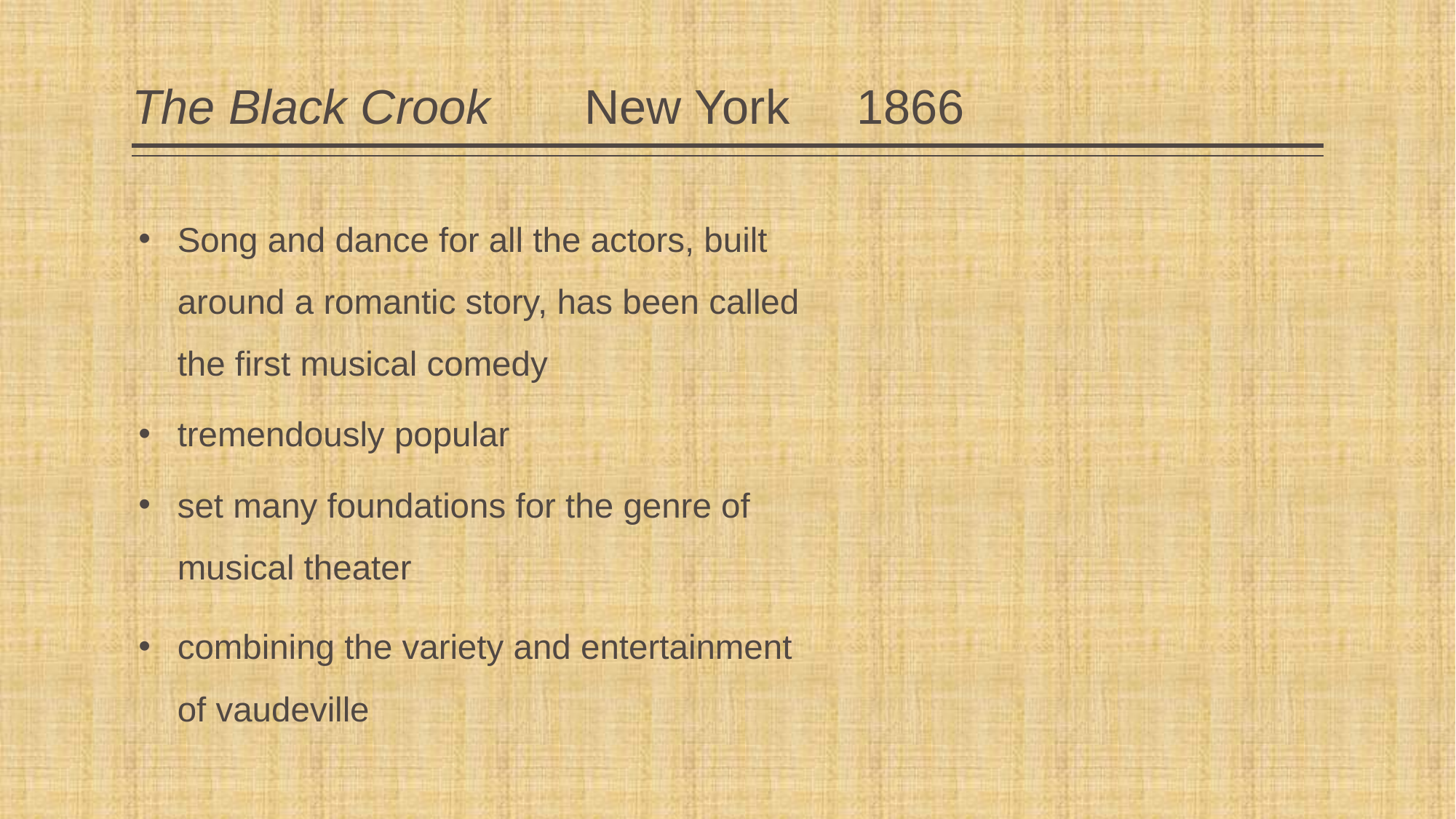

# The Black Crook       New York     1866
Song and dance for all the actors, built around a romantic story, has been called the first musical comedy
tremendously popular
set many foundations for the genre of musical theater
combining the variety and entertainment of vaudeville